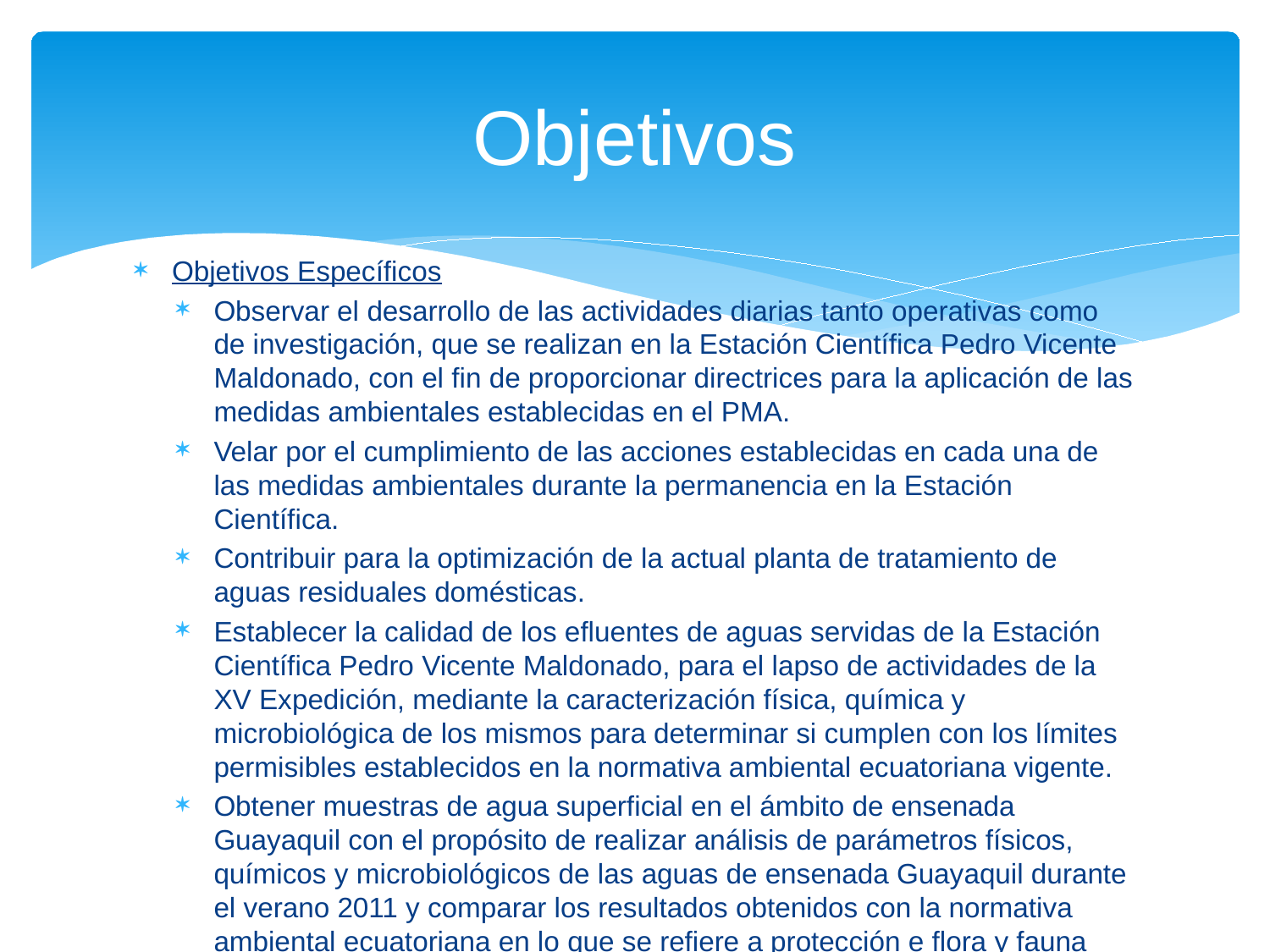

# Objetivos
Objetivos Específicos
Observar el desarrollo de las actividades diarias tanto operativas como de investigación, que se realizan en la Estación Científica Pedro Vicente Maldonado, con el fin de proporcionar directrices para la aplicación de las medidas ambientales establecidas en el PMA.
Velar por el cumplimiento de las acciones establecidas en cada una de las medidas ambientales durante la permanencia en la Estación Científica.
Contribuir para la optimización de la actual planta de tratamiento de aguas residuales domésticas.
Establecer la calidad de los efluentes de aguas servidas de la Estación Científica Pedro Vicente Maldonado, para el lapso de actividades de la XV Expedición, mediante la caracterización física, química y microbiológica de los mismos para determinar si cumplen con los límites permisibles establecidos en la normativa ambiental ecuatoriana vigente.
Obtener muestras de agua superficial en el ámbito de ensenada Guayaquil con el propósito de realizar análisis de parámetros físicos, químicos y microbiológicos de las aguas de ensenada Guayaquil durante el verano 2011 y comparar los resultados obtenidos con la normativa ambiental ecuatoriana en lo que se refiere a protección e flora y fauna marinas.